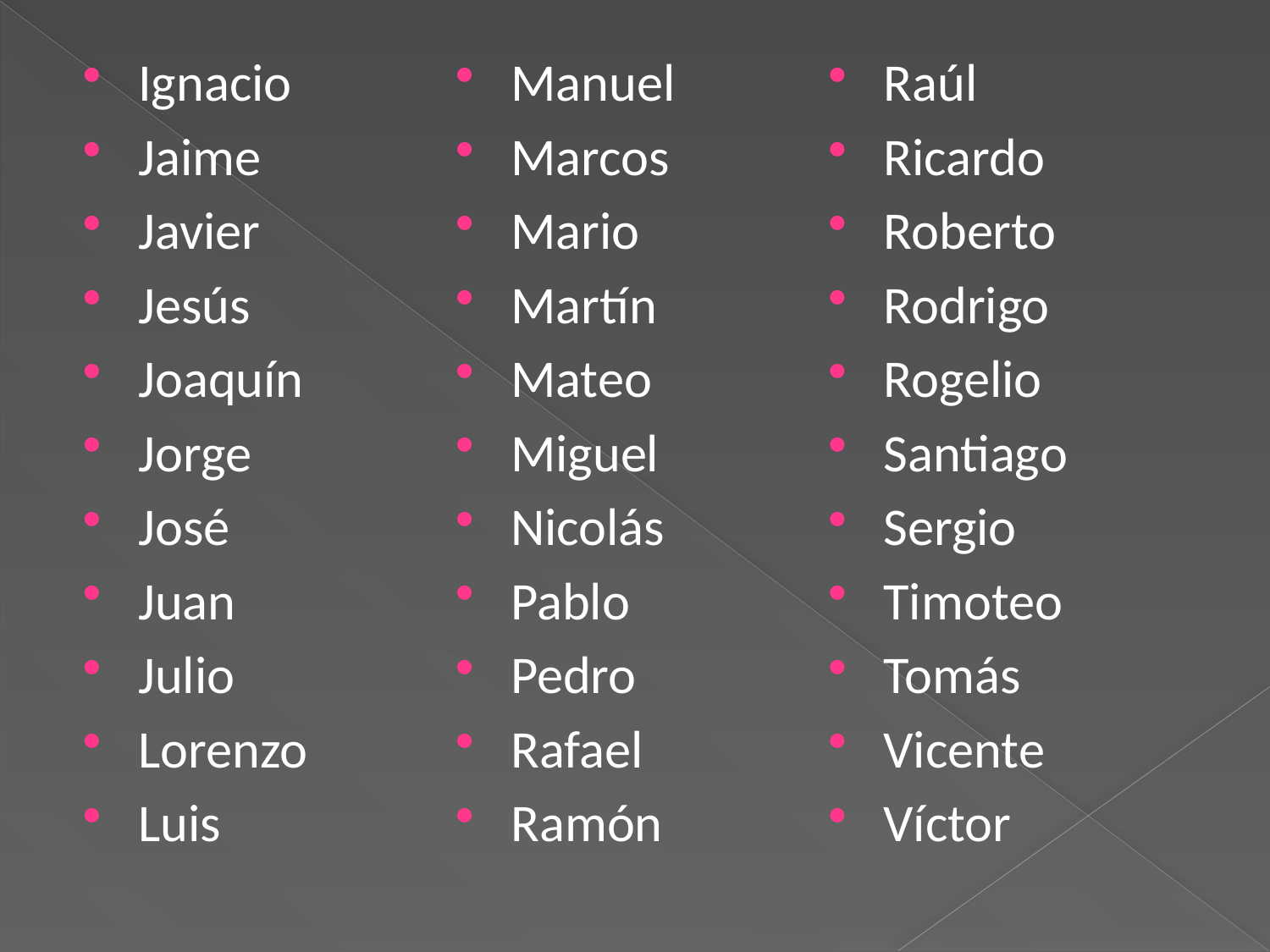

Ignacio
Jaime
Javier
Jesús
Joaquín
Jorge
José
Juan
Julio
Lorenzo
Luis
Manuel
Marcos
Mario
Martín
Mateo
Miguel
Nicolás
Pablo
Pedro
Rafael
Ramón
Raúl
Ricardo
Roberto
Rodrigo
Rogelio
Santiago
Sergio
Timoteo
Tomás
Vicente
Víctor